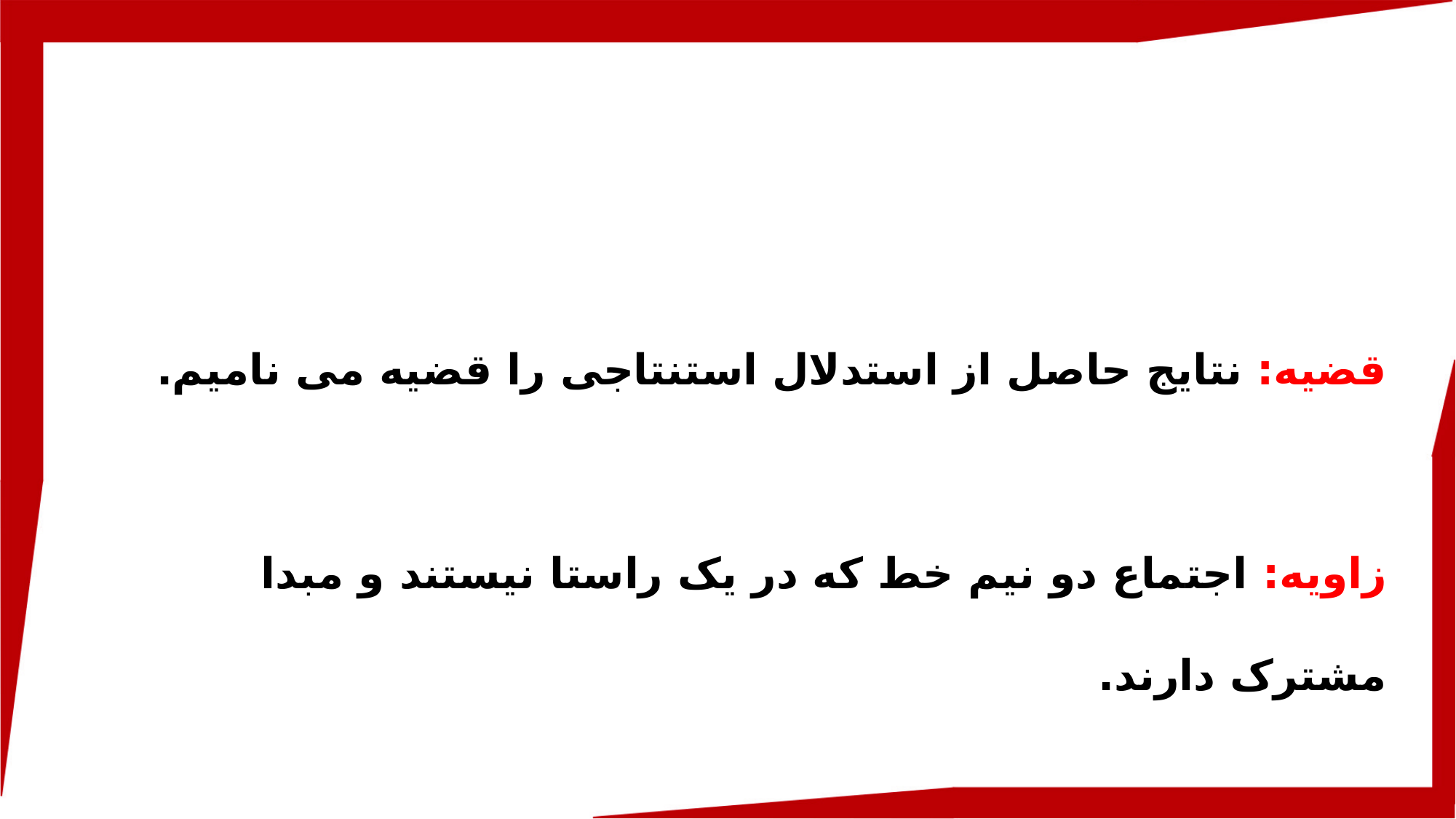

قضیه: نتایج حاصل از استدلال استنتاجی را قضیه می نامیم.

زاویه: اجتماع دو نیم خط که در یک راستا نیستند و مبدا مشترک دارند.